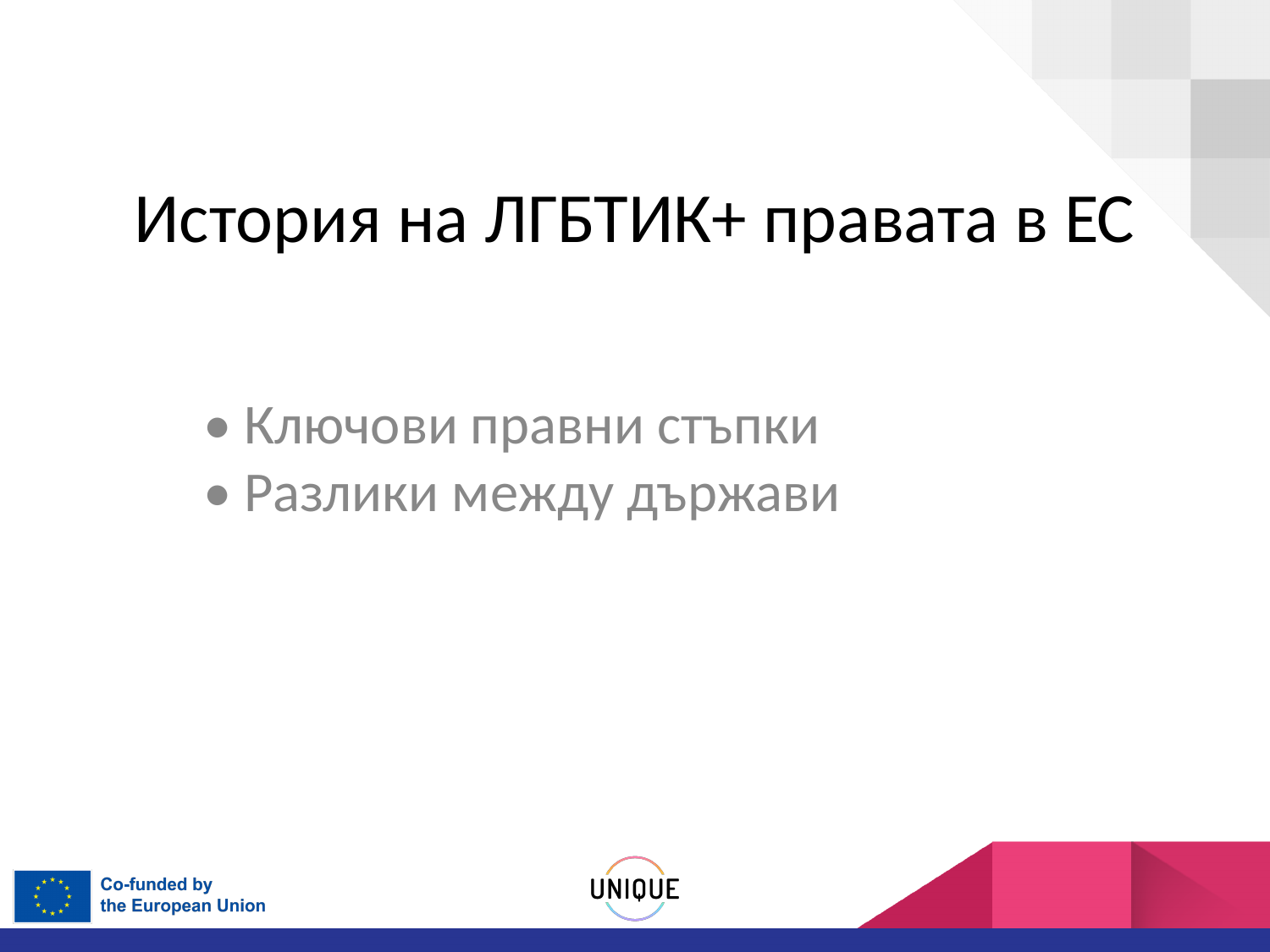

# История на ЛГБТИК+ правата в ЕС
• Ключови правни стъпки
• Разлики между държави